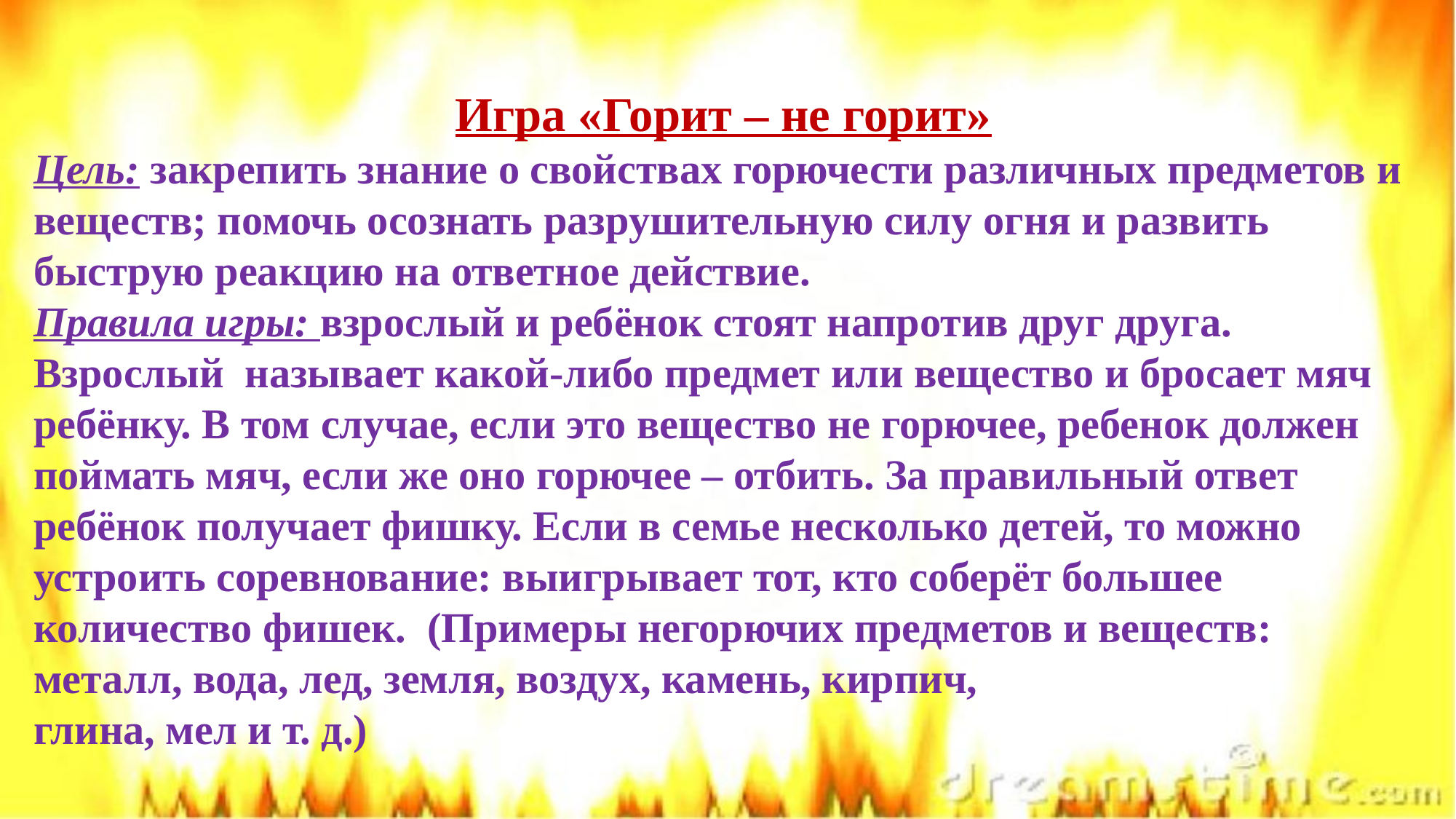

Игра «Горит – не горит»
Цель: закрепить знание о свойствах горючести различных предметов и веществ; помочь осознать разрушительную силу огня и развить быструю реакцию на ответное действие.
Правила игры: взрослый и ребёнок стоят напротив друг друга.  Взрослый  называет какой-либо предмет или вещество и бросает мяч ребёнку. В том случае, если это вещество не горючее, ребенок должен поймать мяч, если же оно горючее – отбить. За правильный ответ ребёнок получает фишку. Если в семье несколько детей, то можно устроить соревнование: выигрывает тот, кто соберёт большее количество фишек.  (Примеры негорючих предметов и веществ: металл, вода, лед, земля, воздух, камень, кирпич,
глина, мел и т. д.)